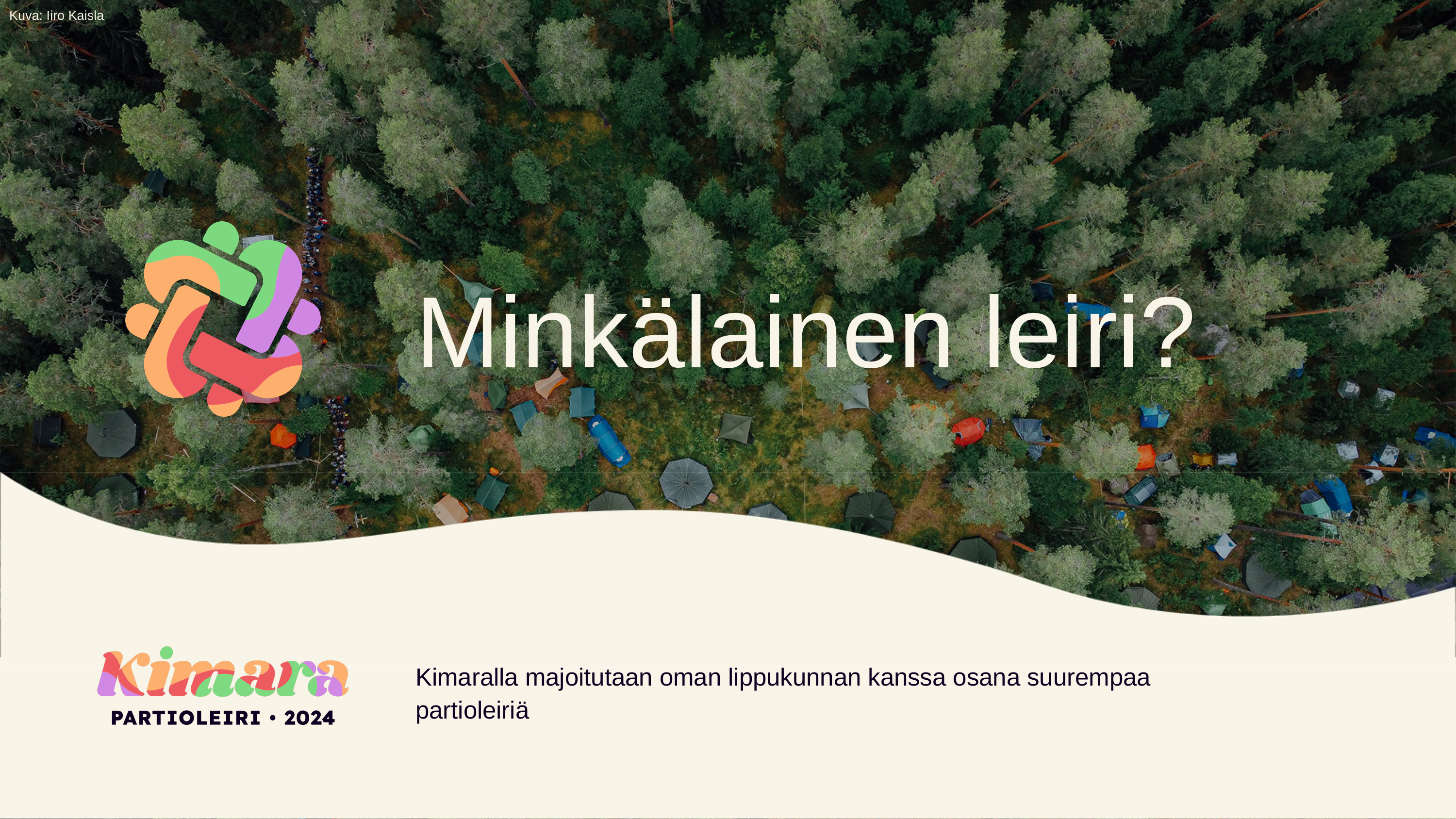

# Minkälainen leiri?
Kimaralla majoitutaan oman lippukunnan kanssa osana suurempaa partioleiriä